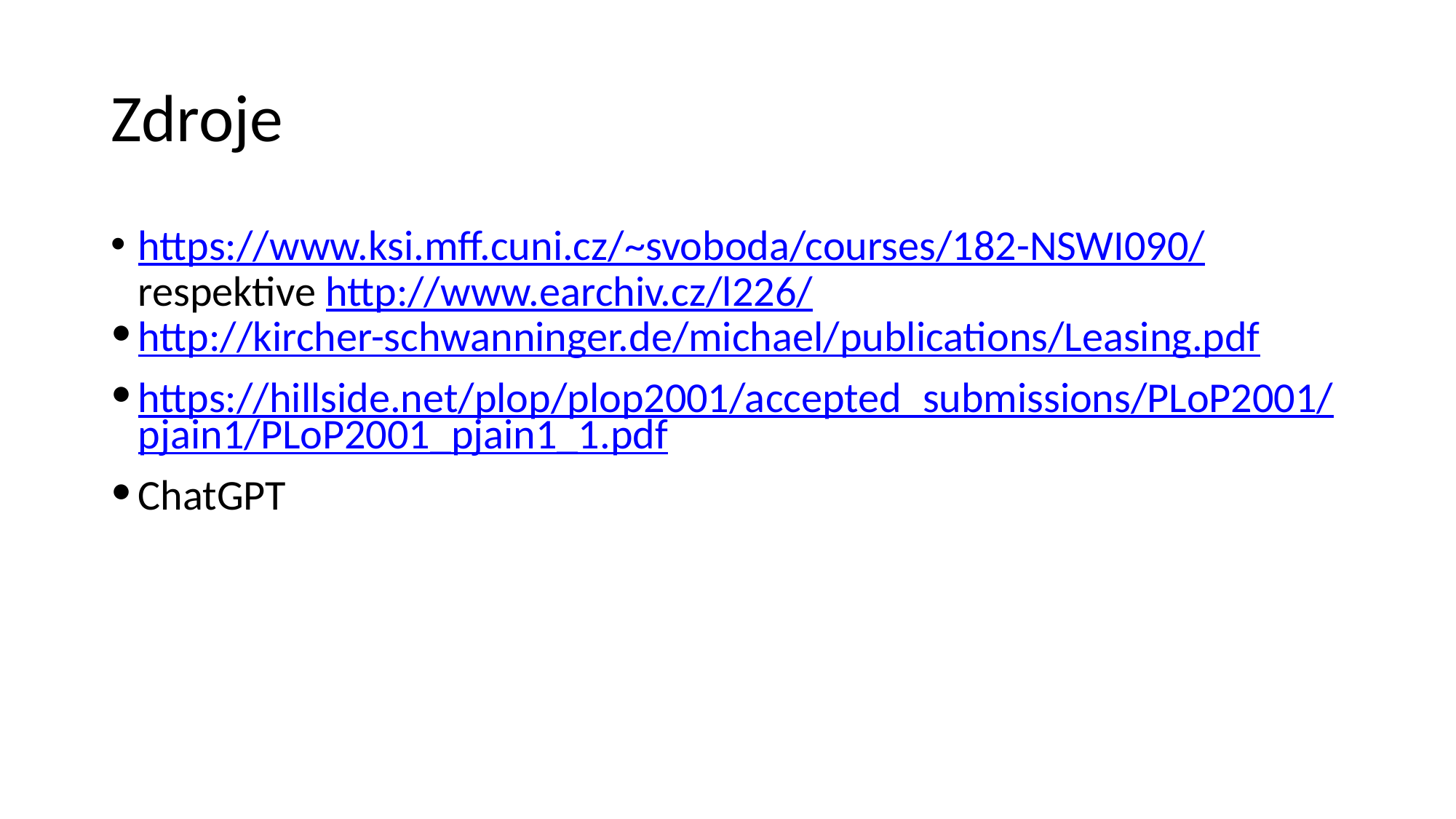

Zdroje
https://www.ksi.mff.cuni.cz/~svoboda/courses/182-NSWI090/
respektive http://www.earchiv.cz/l226/
http://kircher-schwanninger.de/michael/publications/Leasing.pdf
https://hillside.net/plop/plop2001/accepted_submissions/PLoP2001/pjain1/PLoP2001_pjain1_1.pdf
ChatGPT